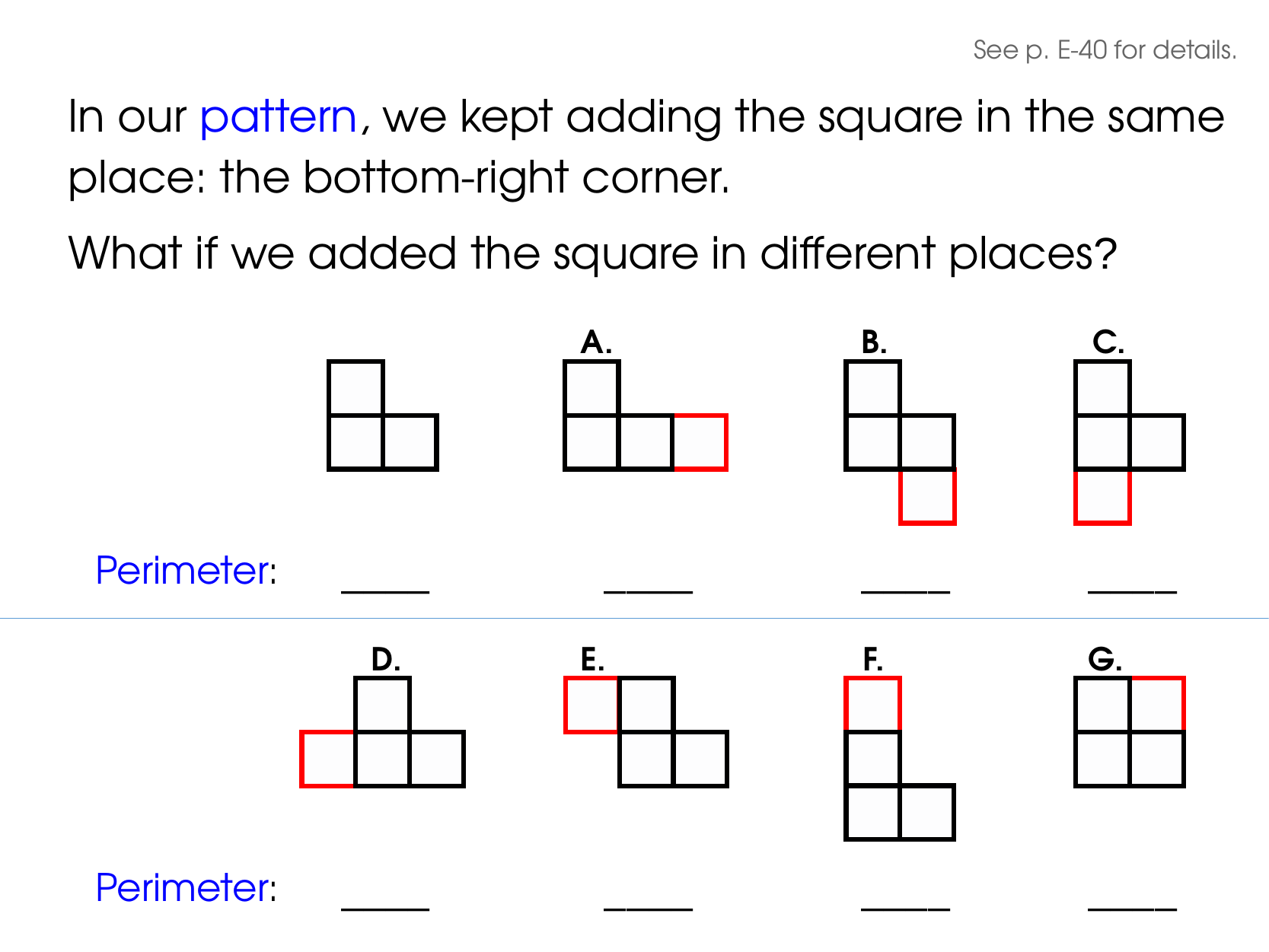

See p. E-40 for details.
In our pattern, we kept adding the square in the same place: the bottom-right corner.
What if we added the square in different places?
A.
B.
C.

____
____
____
____
Perimeter:
D.
E.
F.
G.

____
____
____
____
Perimeter: